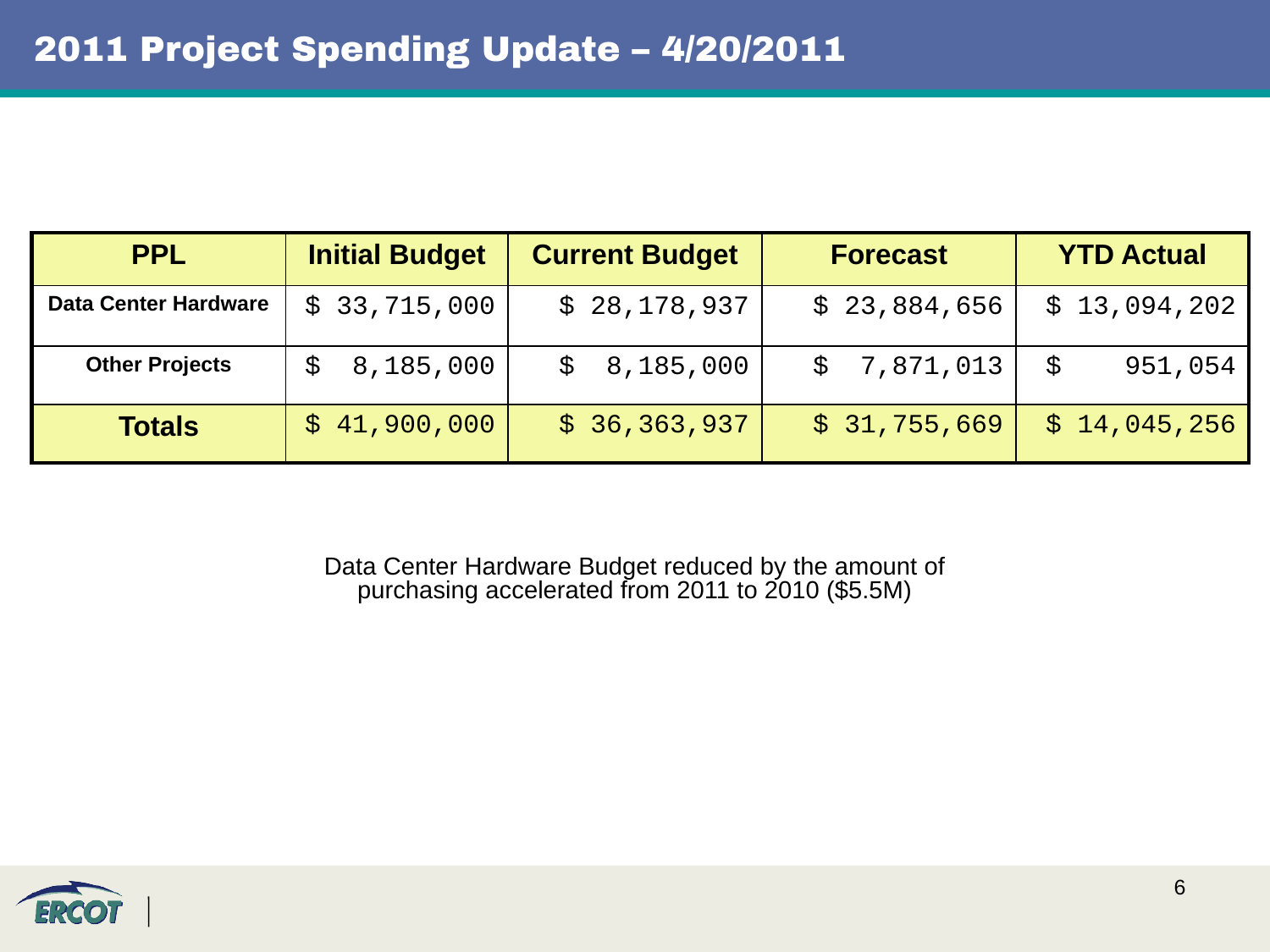

# 2011 Project Spending Update – 4/20/2011
| PPL | Initial Budget | Current Budget | Forecast | YTD Actual |
| --- | --- | --- | --- | --- |
| Data Center Hardware | $ 33,715,000 | $ 28,178,937 | $ 23,884,656 | $ 13,094,202 |
| Other Projects | $ 8,185,000 | $ 8,185,000 | $ 7,871,013 | $ 951,054 |
| Totals | $ 41,900,000 | $ 36,363,937 | $ 31,755,669 | $ 14,045,256 |
Data Center Hardware Budget reduced by the amount of purchasing accelerated from 2011 to 2010 ($5.5M)